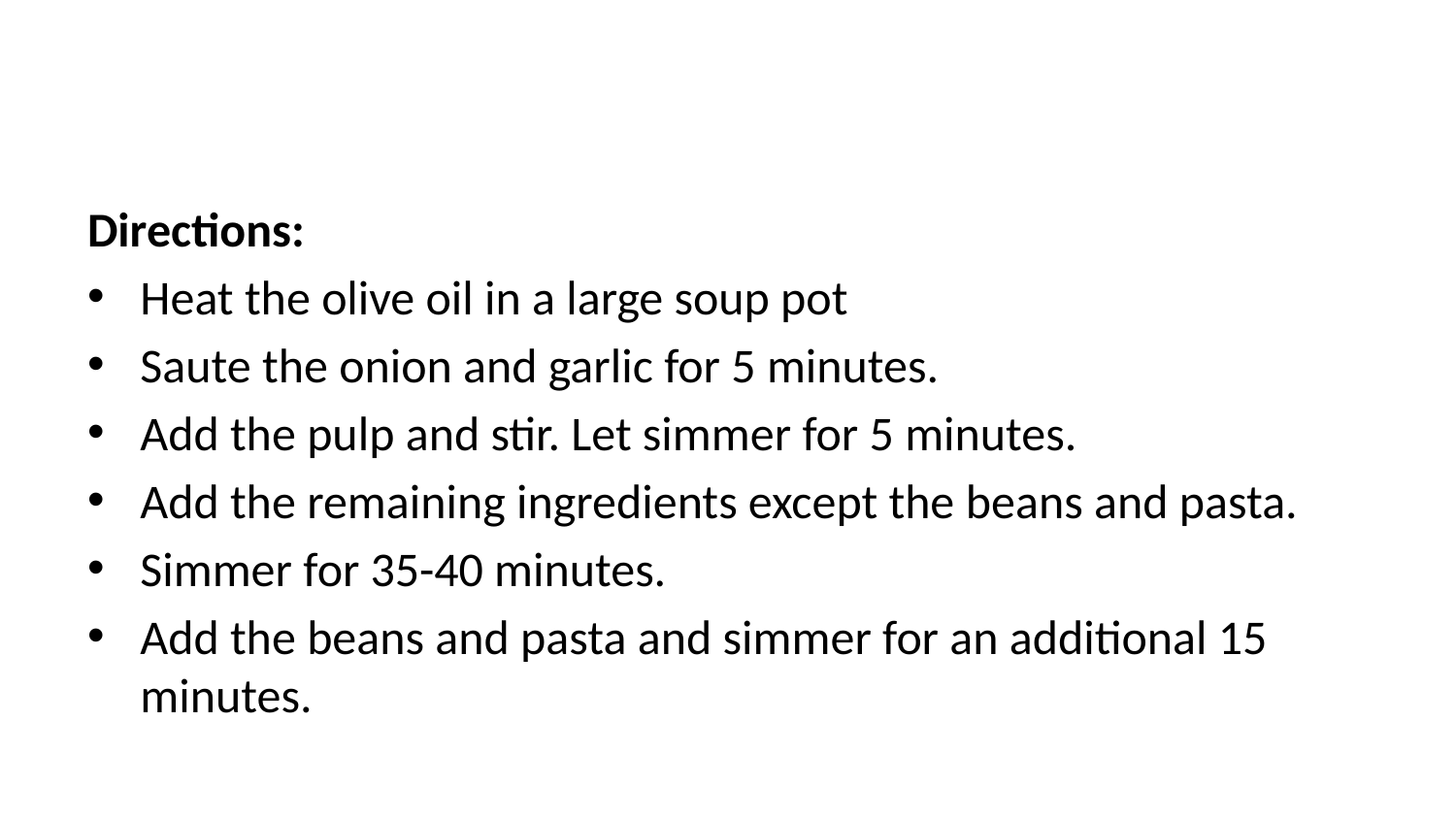

Directions:
Heat the olive oil in a large soup pot
Saute the onion and garlic for 5 minutes.
Add the pulp and stir. Let simmer for 5 minutes.
Add the remaining ingredients except the beans and pasta.
Simmer for 35-40 minutes.
Add the beans and pasta and simmer for an additional 15 minutes.